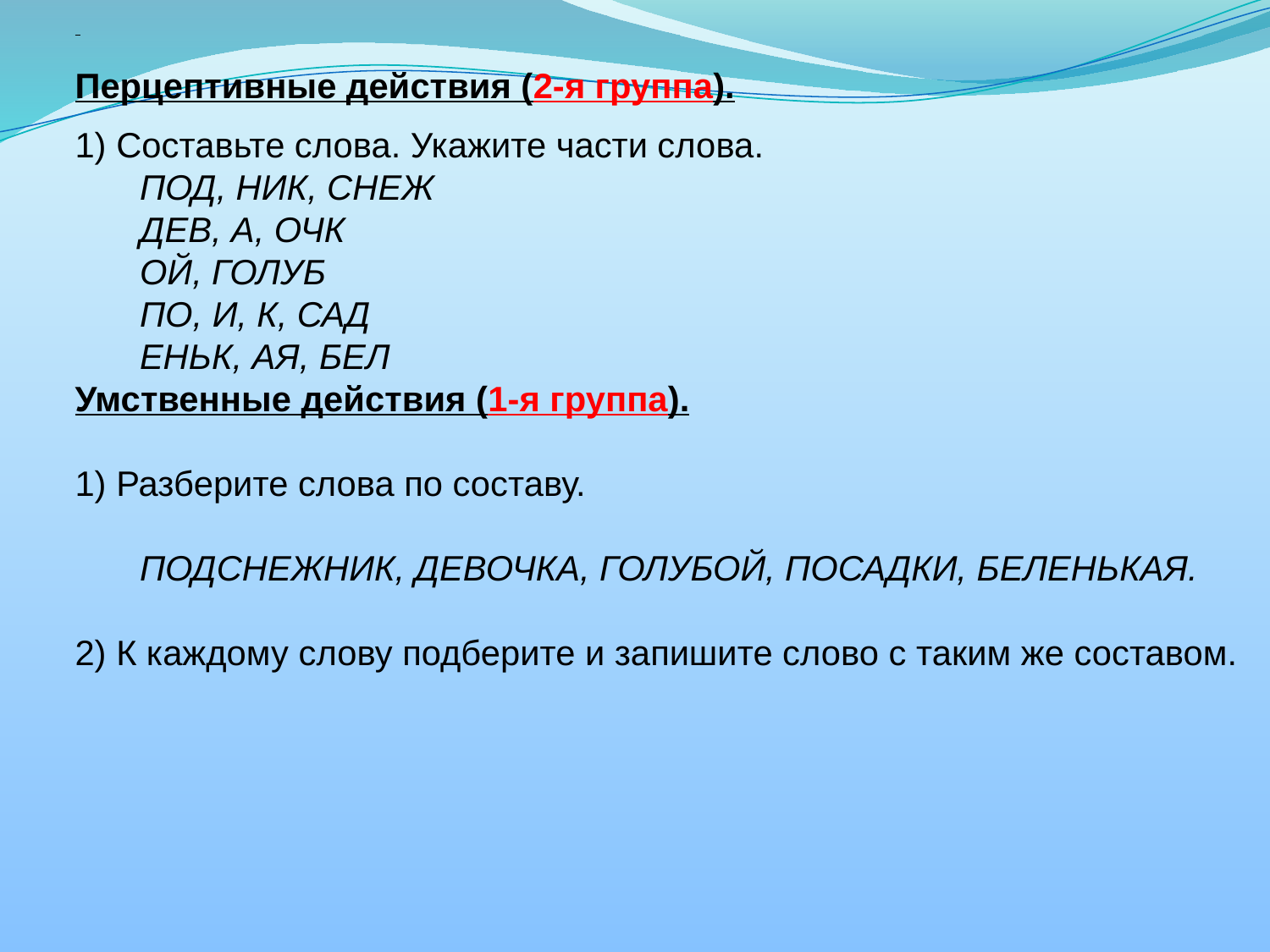

Перцептивные действия (2-я группа).

1) Составьте слова. Укажите части слова.
	ПОД, НИК, СНЕЖ
	ДЕВ, А, ОЧК
	ОЙ, ГОЛУБ
	ПО, И, К, САД
	ЕНЬК, АЯ, БЕЛ
Умственные действия (1-я группа).

1) Разберите слова по составу.

	ПОДСНЕЖНИК, ДЕВОЧКА, ГОЛУБОЙ, ПОСАДКИ, БЕЛЕНЬКАЯ.

2) К каждому слову подберите и запишите слово с таким же составом.